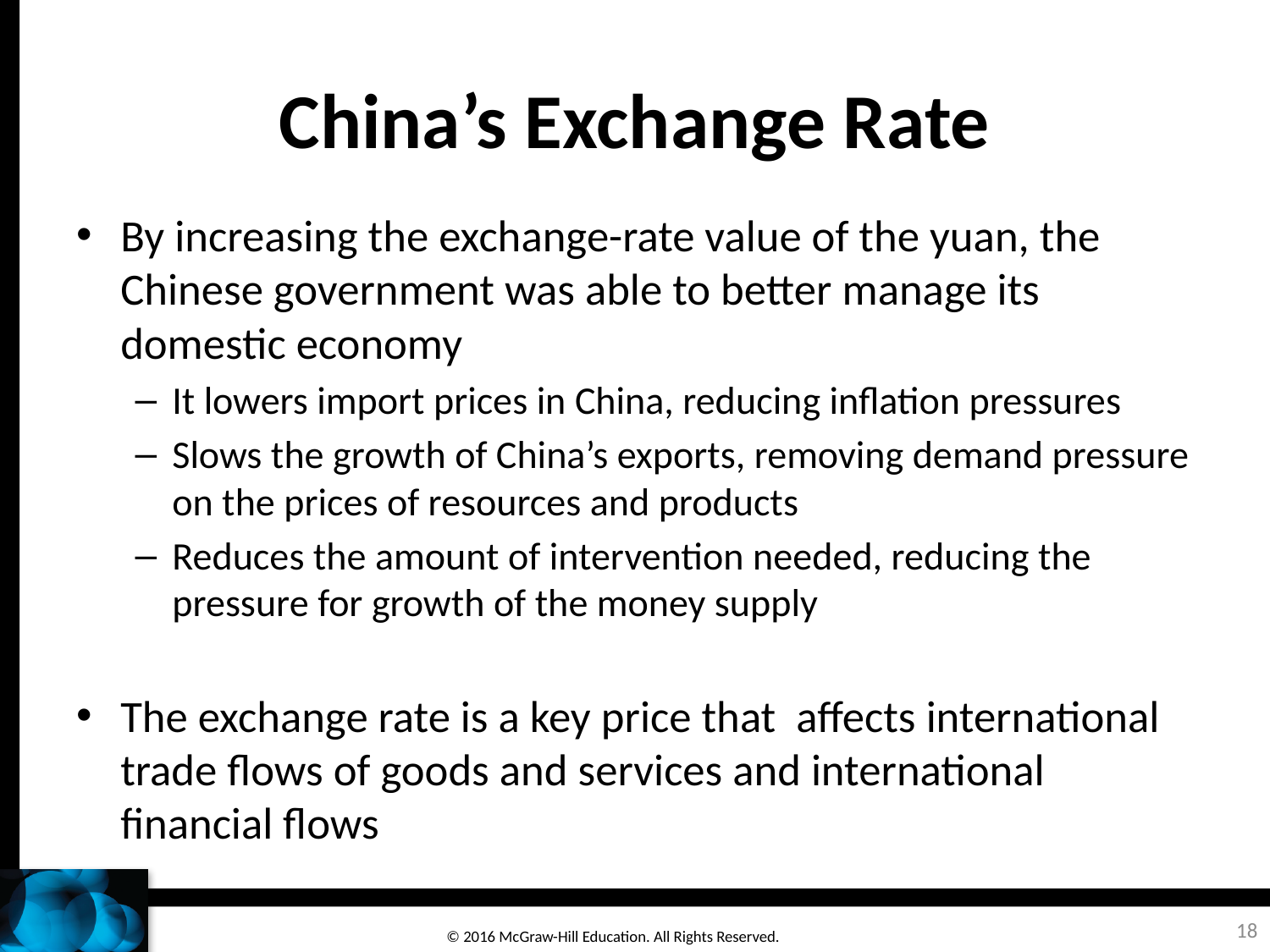

# China’s Exchange Rate
By increasing the exchange-rate value of the yuan, the Chinese government was able to better manage its domestic economy
It lowers import prices in China, reducing inflation pressures
Slows the growth of China’s exports, removing demand pressure on the prices of resources and products
Reduces the amount of intervention needed, reducing the pressure for growth of the money supply

The exchange rate is a key price that  affects international trade flows of goods and services and international financial flows

18
© 2016 McGraw-Hill Education. All Rights Reserved.